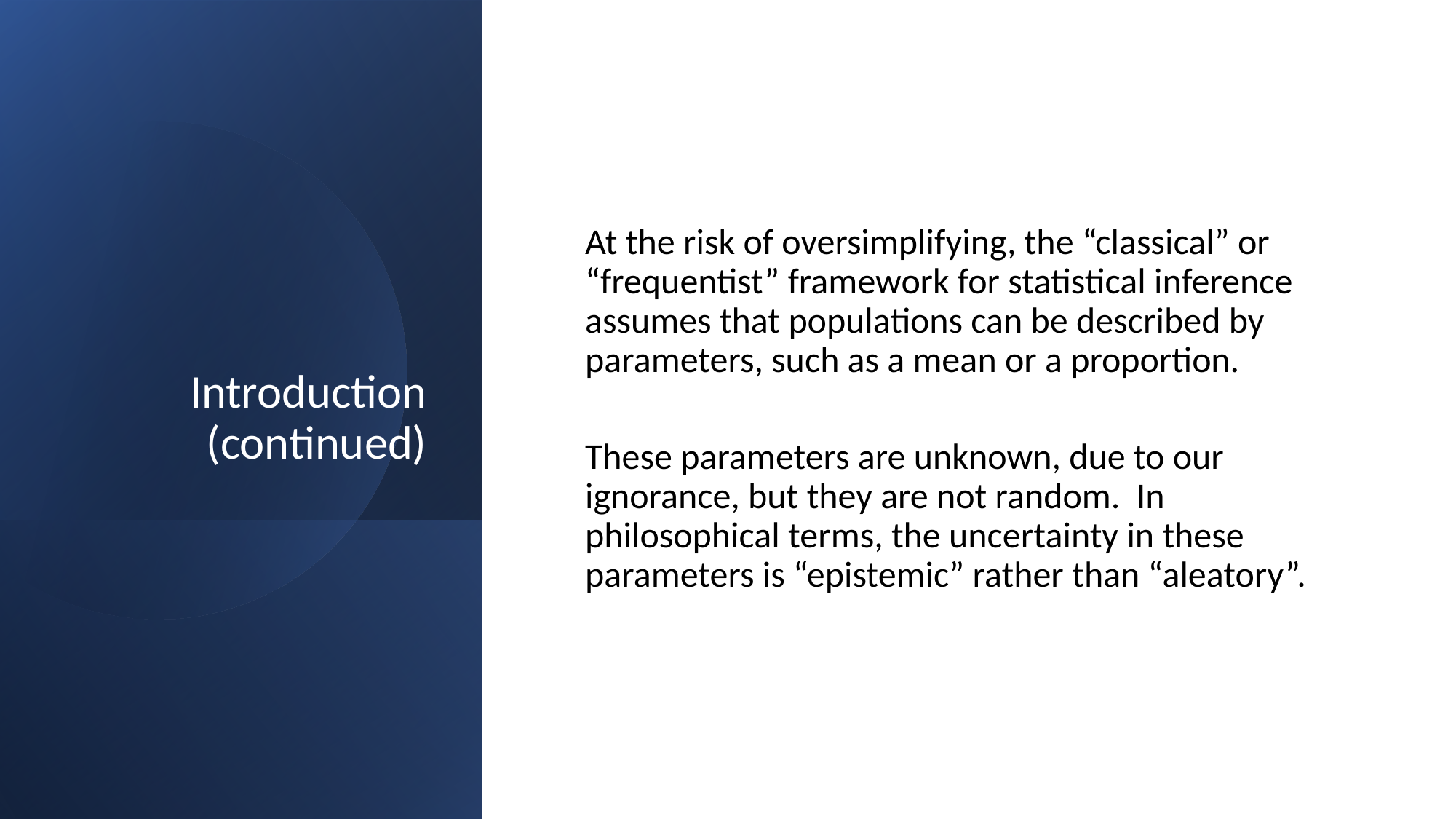

# Introduction (continued)
At the risk of oversimplifying, the “classical” or “frequentist” framework for statistical inference assumes that populations can be described by parameters, such as a mean or a proportion.

These parameters are unknown, due to our ignorance, but they are not random.  In philosophical terms, the uncertainty in these parameters is “epistemic” rather than “aleatory”.